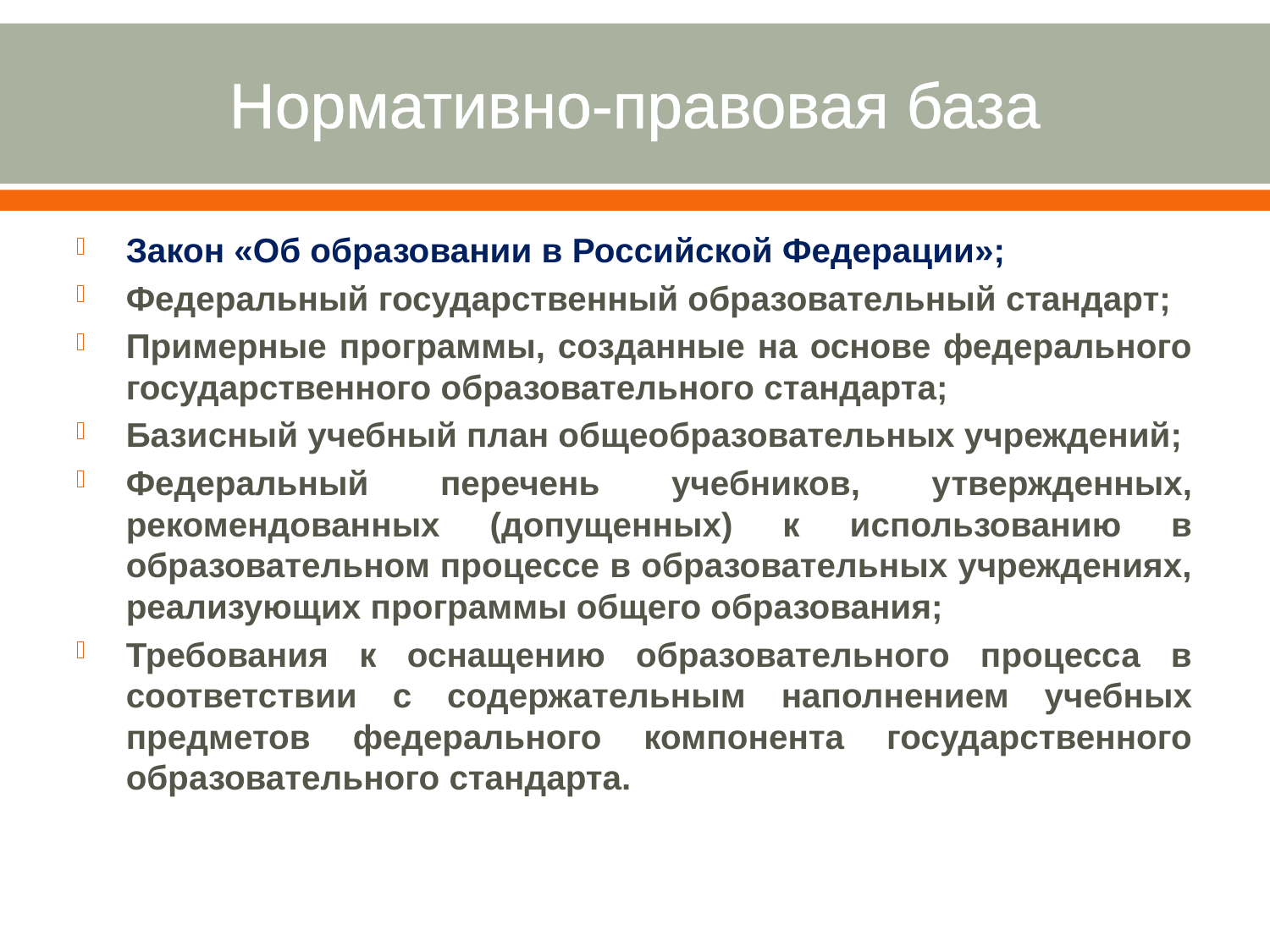

# Нормативно-правовая база
Закон «Об образовании в Российской Федерации»;
Федеральный государственный образовательный стандарт;
Примерные программы, созданные на основе федерального государственного образовательного стандарта;
Базисный учебный план общеобразовательных учреждений;
Федеральный перечень учебников, утвержденных, рекомендованных (допущенных) к использованию в образовательном процессе в образовательных учреждениях, реализующих программы общего образования;
Требования к оснащению образовательного процесса в соответствии с содержательным наполнением учебных предметов федерального компонента государственного образовательного стандарта.